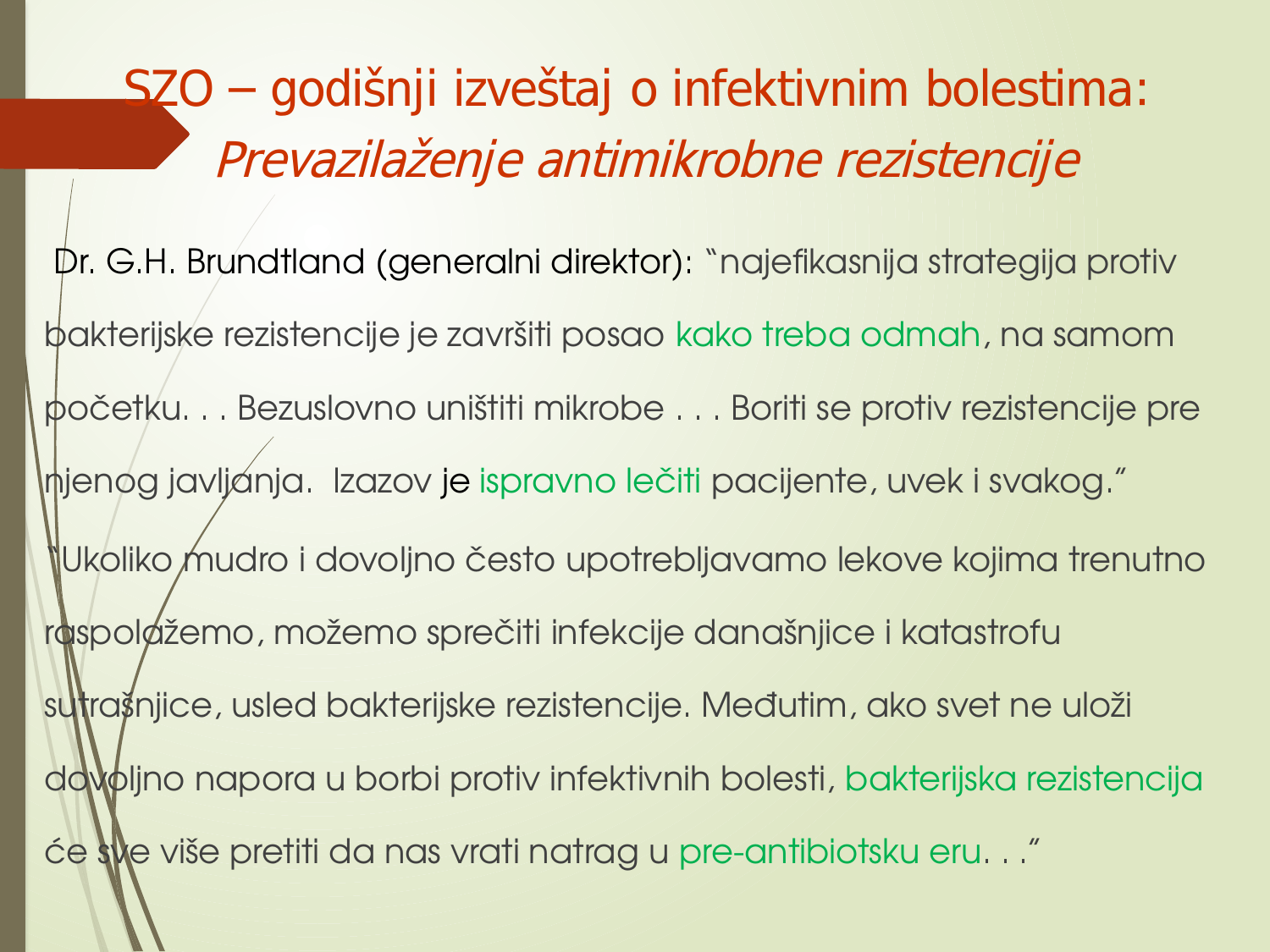

SZO – godišnji izveštaj o infektivnim bolestima:
Prevazilaženje antimikrobne rezistencije
 Dr. G.H. Brundtland (generalni direktor): “najefikasnija strategija protiv bakterijske rezistencije je završiti posao kako treba odmah, na samom početku. . . Bezuslovno uništiti mikrobe . . . Boriti se protiv rezistencije pre njenog javljanja.  Izazov je ispravno lečiti pacijente, uvek i svakog.”
“Ukoliko mudro i dovoljno često upotrebljavamo lekove kojima trenutno raspolažemo, možemo sprečiti infekcije današnjice i katastrofu sutrašnjice, usled bakterijske rezistencije. Međutim, ako svet ne uloži dovoljno napora u borbi protiv infektivnih bolesti, bakterijska rezistencija će sve više pretiti da nas vrati natrag u pre-antibiotsku eru. . .”